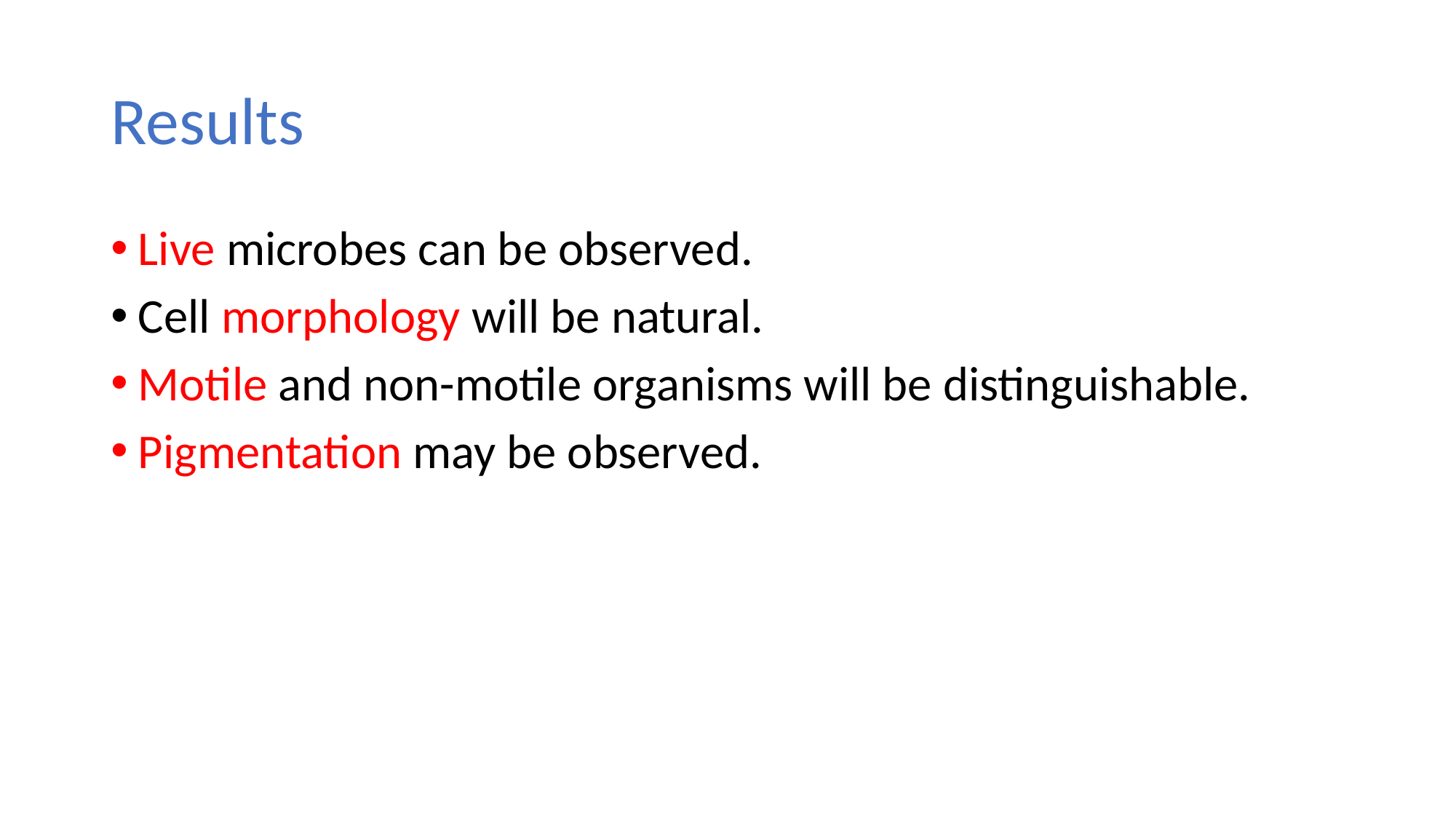

# Results
Live microbes can be observed.
Cell morphology will be natural.
Motile and non-motile organisms will be distinguishable.
Pigmentation may be observed.